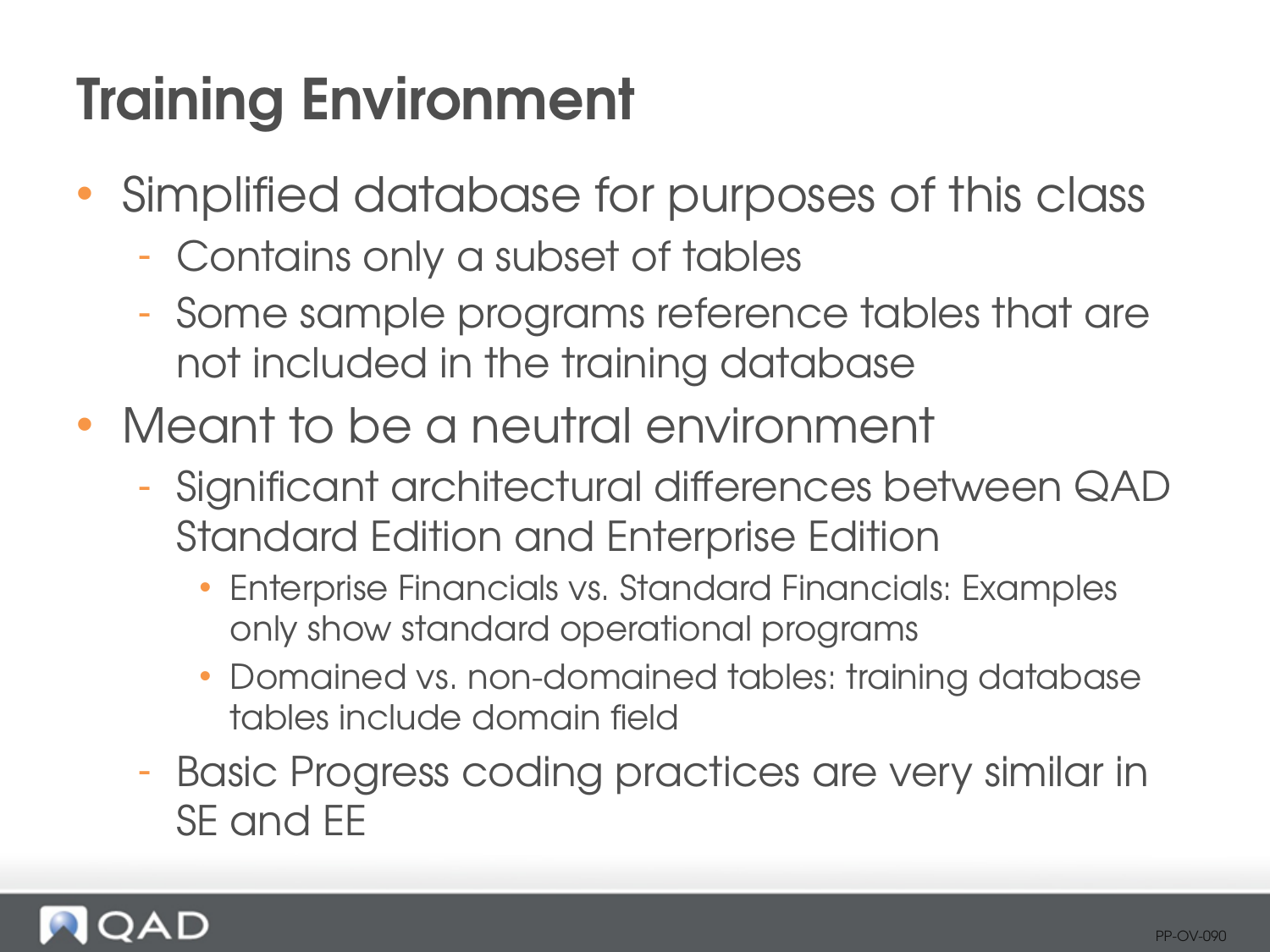

# Training Environment
Simplified database for purposes of this class
Contains only a subset of tables
Some sample programs reference tables that are not included in the training database
Meant to be a neutral environment
Significant architectural differences between QAD Standard Edition and Enterprise Edition
Enterprise Financials vs. Standard Financials: Examples only show standard operational programs
Domained vs. non-domained tables: training database tables include domain field
Basic Progress coding practices are very similar in SE and EE

PP-OV-090